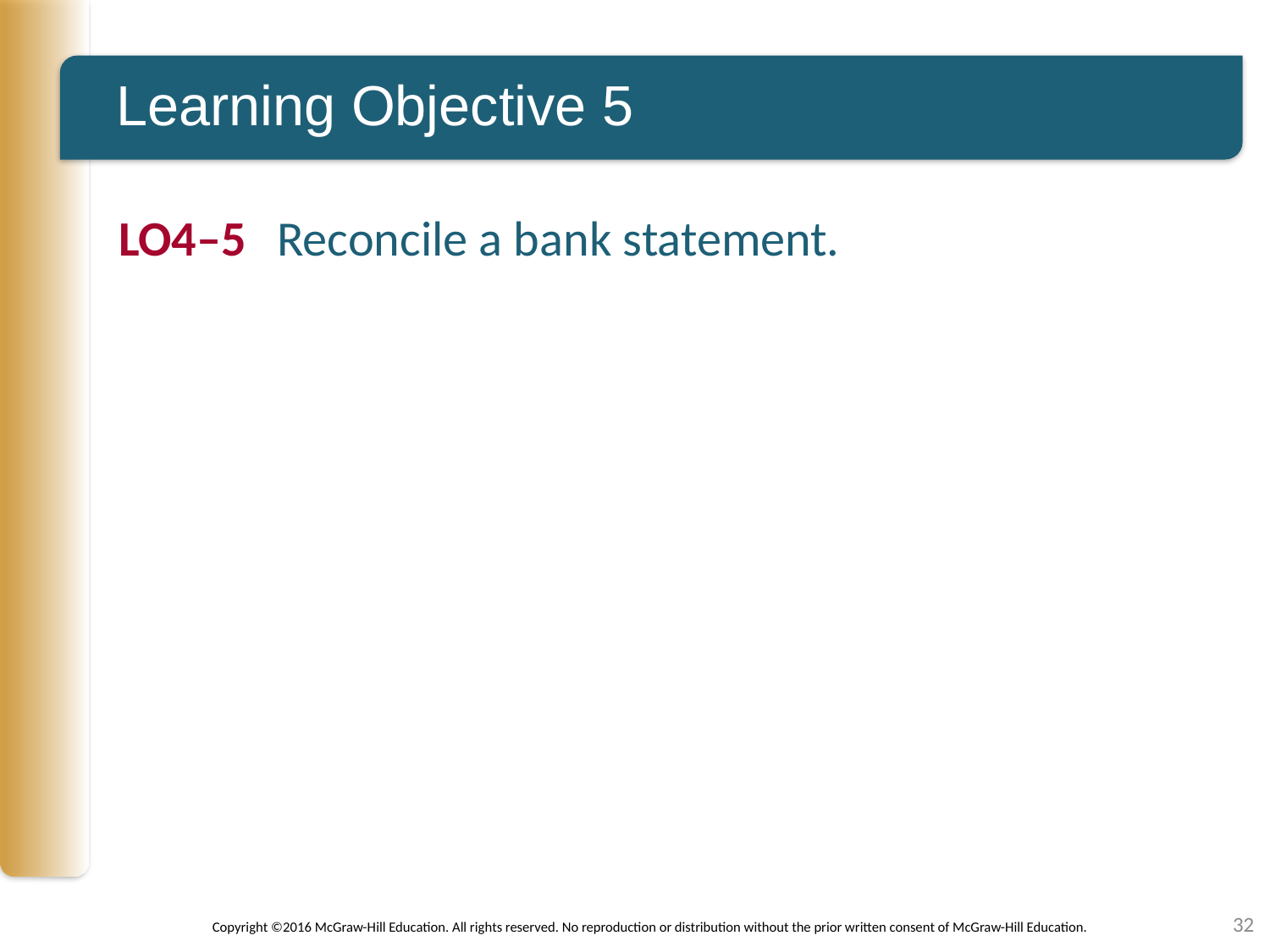

# Learning Objective 5
LO4–5	Reconcile a bank statement.
32
Copyright ©2016 McGraw-Hill Education. All rights reserved. No reproduction or distribution without the prior written consent of McGraw-Hill Education.